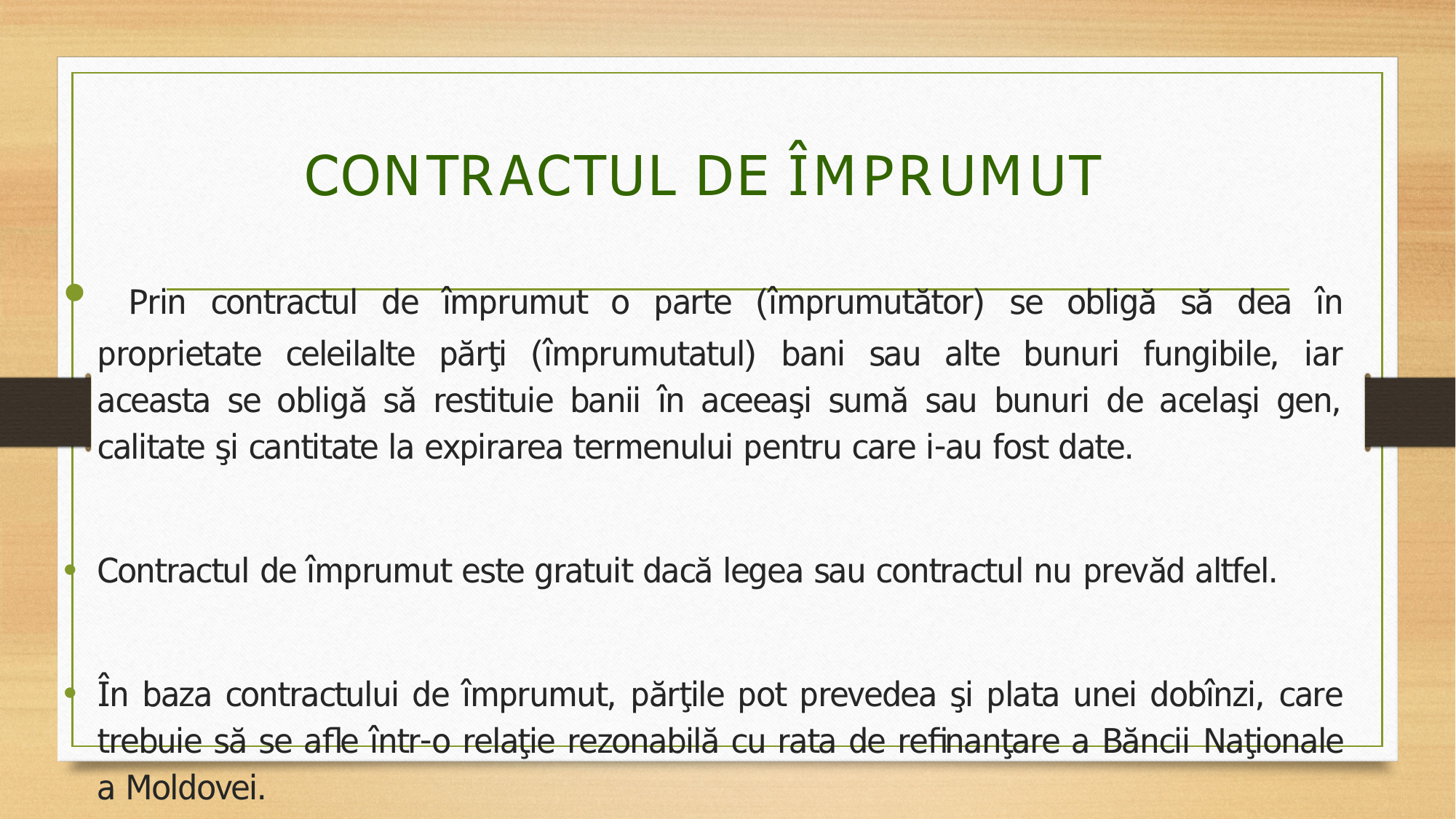

CONTRACTUL DE ÎMPRUMUT

 Prin contractul de împrumut o parte (împrumutător) se obligă să dea în proprietate celeilalte părţi (împrumutatul) bani sau alte bunuri fungibile, iar aceasta se obligă să restituie banii în aceeaşi sumă sau bunuri de acelaşi gen, calitate şi cantitate la expirarea termenului pentru care i-au fost date.

Contractul de împrumut este gratuit dacă legea sau contractul nu prevăd altfel.

În baza contractului de împrumut, părţile pot prevedea şi plata unei dobînzi, care trebuie să se afle într-o relaţie rezonabilă cu rata de refinanţare a Băncii Naţionale a Moldovei.